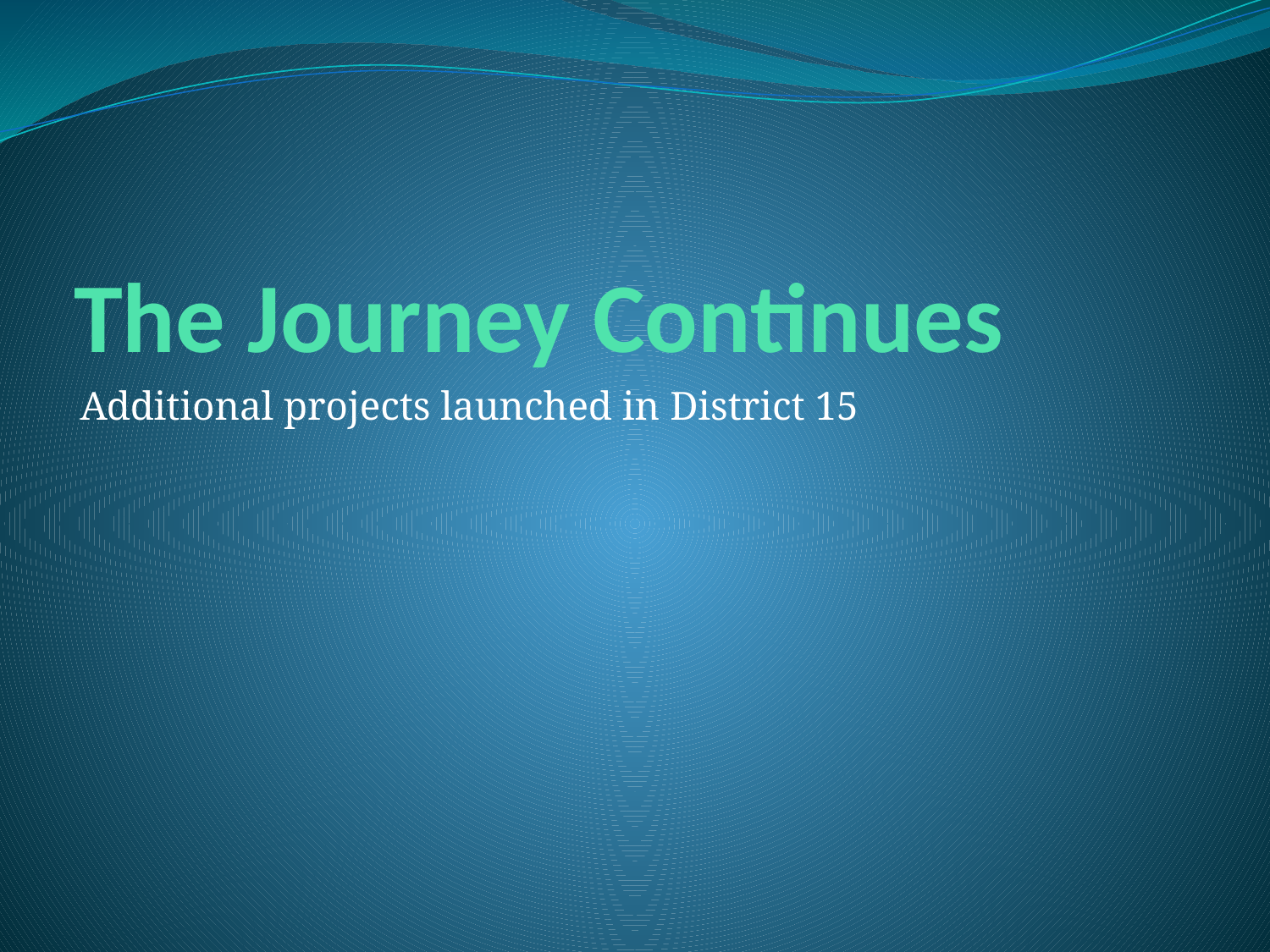

# The Journey Continues
Additional projects launched in District 15